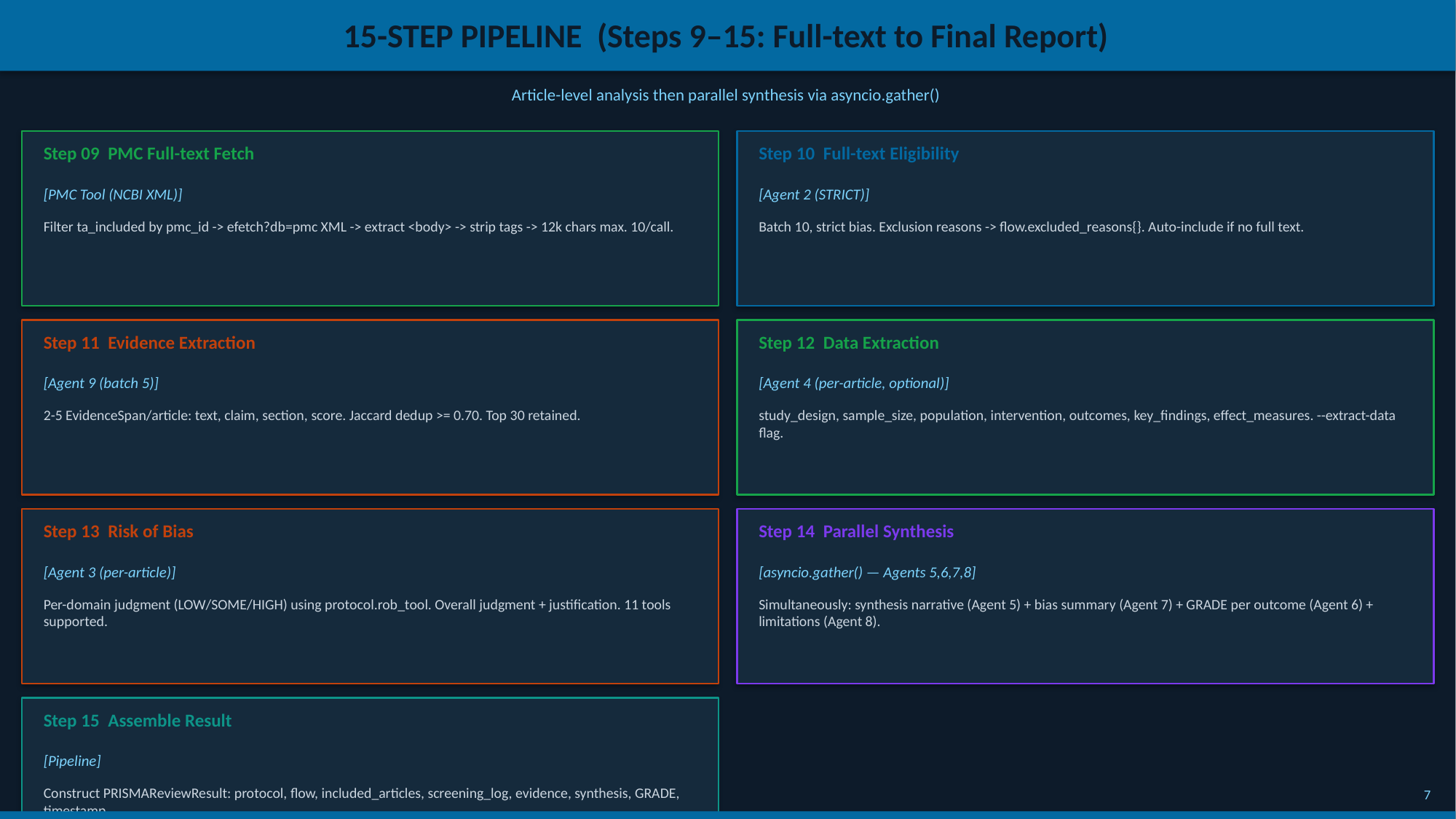

15-STEP PIPELINE  (Steps 9–15: Full-text to Final Report)
Article-level analysis then parallel synthesis via asyncio.gather()

Step 09  PMC Full-text Fetch
Step 10  Full-text Eligibility
[PMC Tool (NCBI XML)]
[Agent 2 (STRICT)]
Filter ta_included by pmc_id -> efetch?db=pmc XML -> extract <body> -> strip tags -> 12k chars max. 10/call.
Batch 10, strict bias. Exclusion reasons -> flow.excluded_reasons{}. Auto-include if no full text.

Step 11  Evidence Extraction
Step 12  Data Extraction
[Agent 9 (batch 5)]
[Agent 4 (per-article, optional)]
2-5 EvidenceSpan/article: text, claim, section, score. Jaccard dedup >= 0.70. Top 30 retained.
study_design, sample_size, population, intervention, outcomes, key_findings, effect_measures. --extract-data flag.

Step 13  Risk of Bias
Step 14  Parallel Synthesis
[Agent 3 (per-article)]
[asyncio.gather() — Agents 5,6,7,8]
Per-domain judgment (LOW/SOME/HIGH) using protocol.rob_tool. Overall judgment + justification. 11 tools supported.
Simultaneously: synthesis narrative (Agent 5) + bias summary (Agent 7) + GRADE per outcome (Agent 6) + limitations (Agent 8).

Step 15  Assemble Result
[Pipeline]
Construct PRISMAReviewResult: protocol, flow, included_articles, screening_log, evidence, synthesis, GRADE, timestamp.
7